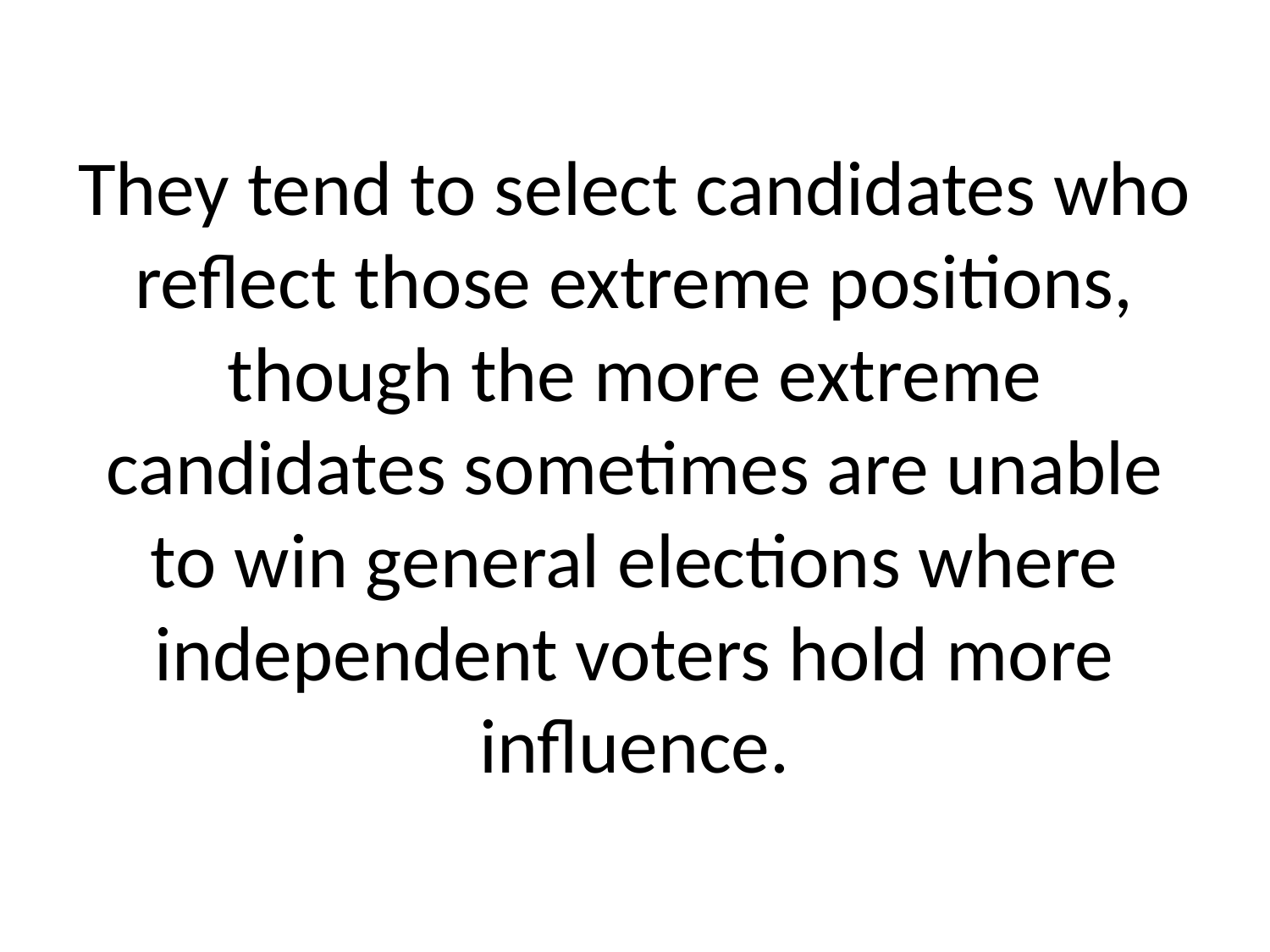

# They tend to select candidates who reflect those extreme positions, though the more extreme candidates sometimes are unable to win general elections where independent voters hold more influence.